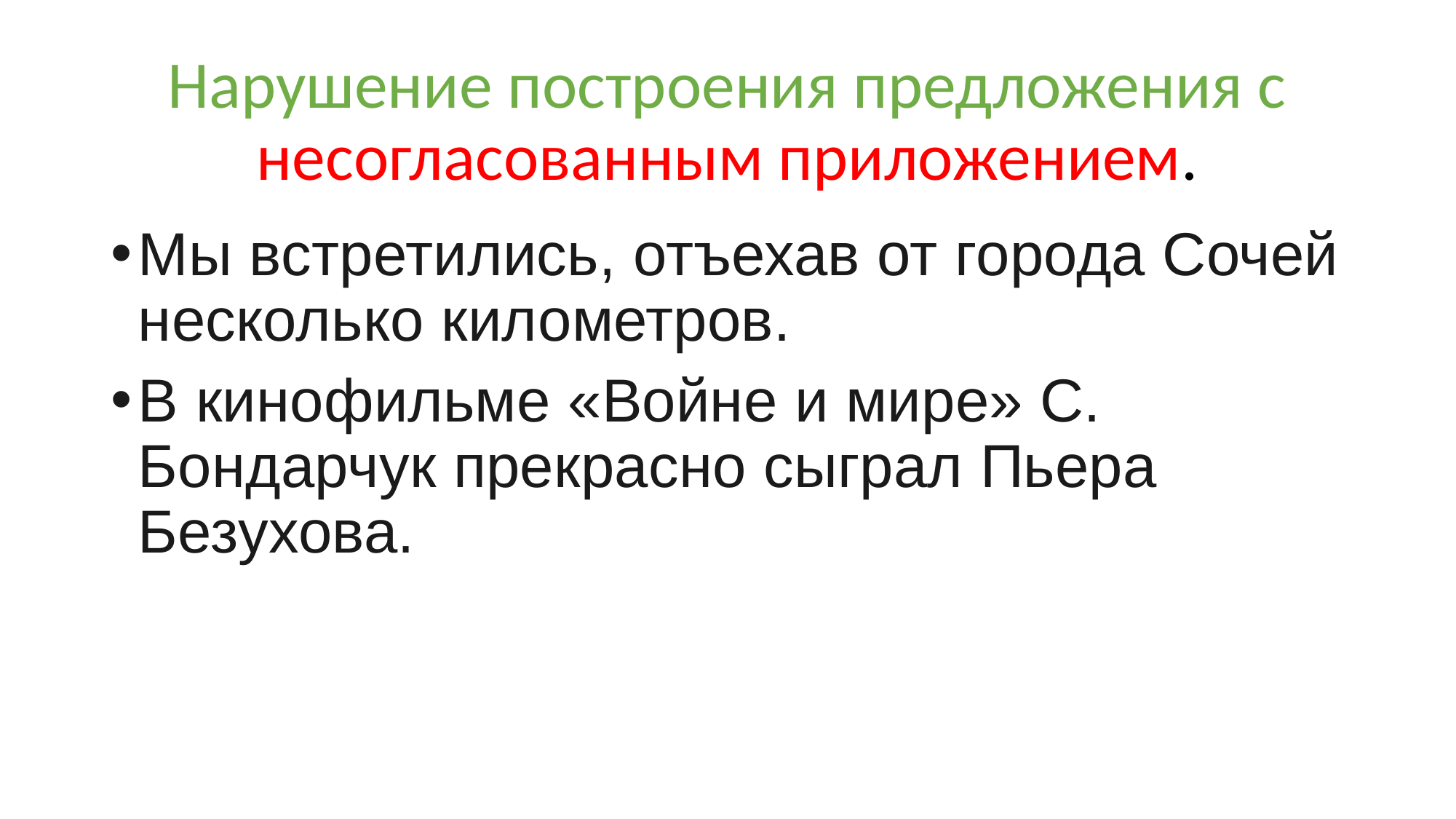

# Нарушение построения предложения с несогласованным приложением.
Мы встретились, отъехав от города Сочей несколько километров.
В кинофильме «Войне и мире» С. Бондарчук прекрасно сыграл Пьера Безухова.